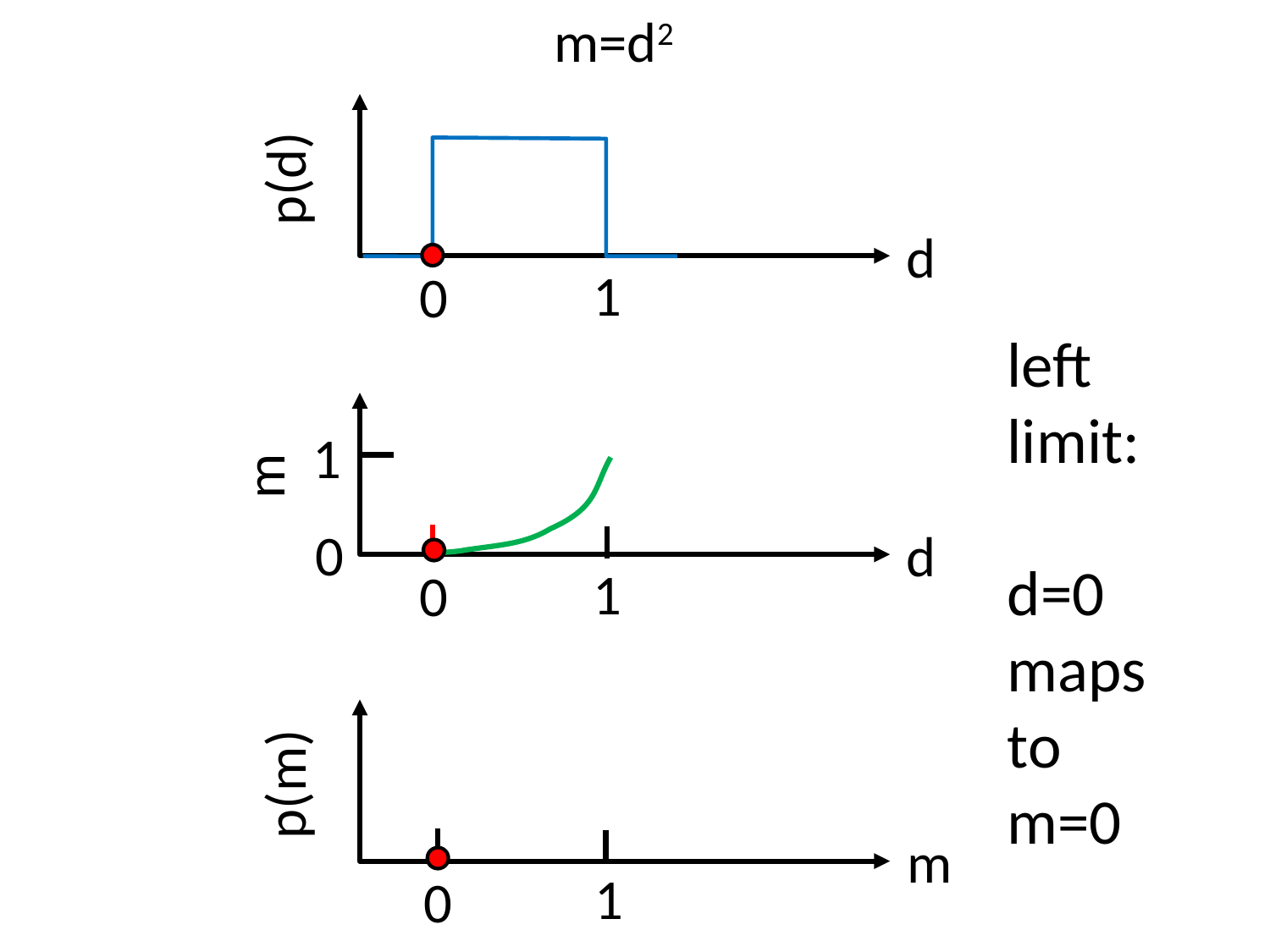

m=d2

p(d)
d

1
0
left limit:

d=0
maps to
m=0

1
m

0
d

1
0

p(m)
m

1
0